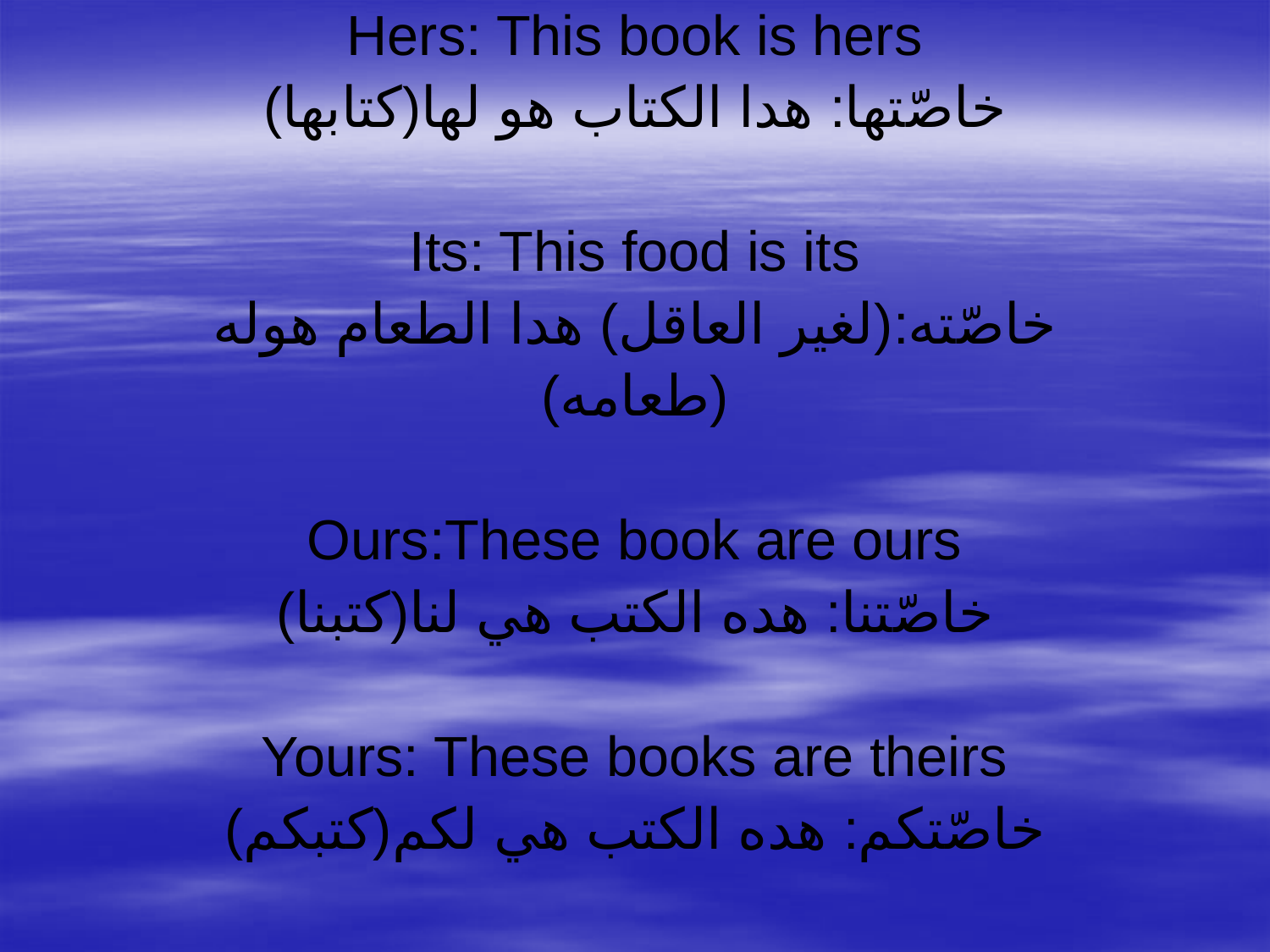

Hers: This book is hers
خاصّتها: هدا الكتاب هو لها(كتابها)

Its: This food is its
خاصّته:(لغير العاقل) هدا الطعام هوله
(طعامه)

Ours:These book are ours
خاصّتنا: هده الكتب هي لنا(كتبنا)

Yours: These books are theirs
خاصّتكم: هده الكتب هي لكم(كتبكم)